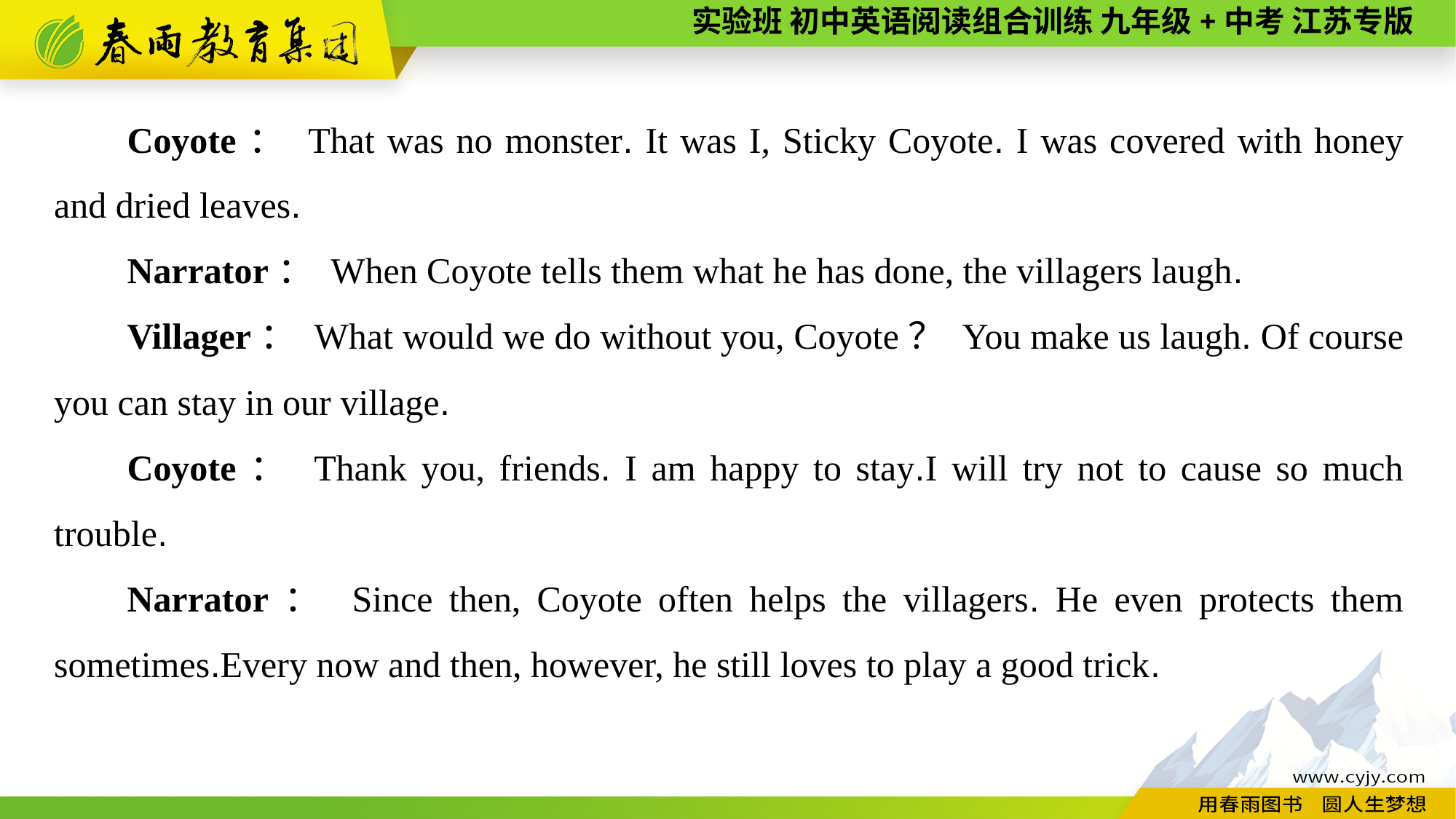

Coyote： That was no monster. It was I, Sticky Coyote. I was covered with honey and dried leaves.
Narrator： When Coyote tells them what he has done, the villagers laugh.
Villager： What would we do without you, Coyote？ You make us laugh. Of course you can stay in our village.
Coyote： Thank you, friends. I am happy to stay.I will try not to cause so much trouble.
Narrator： Since then, Coyote often helps the villagers. He even protects them sometimes.Every now and then, however, he still loves to play a good trick.